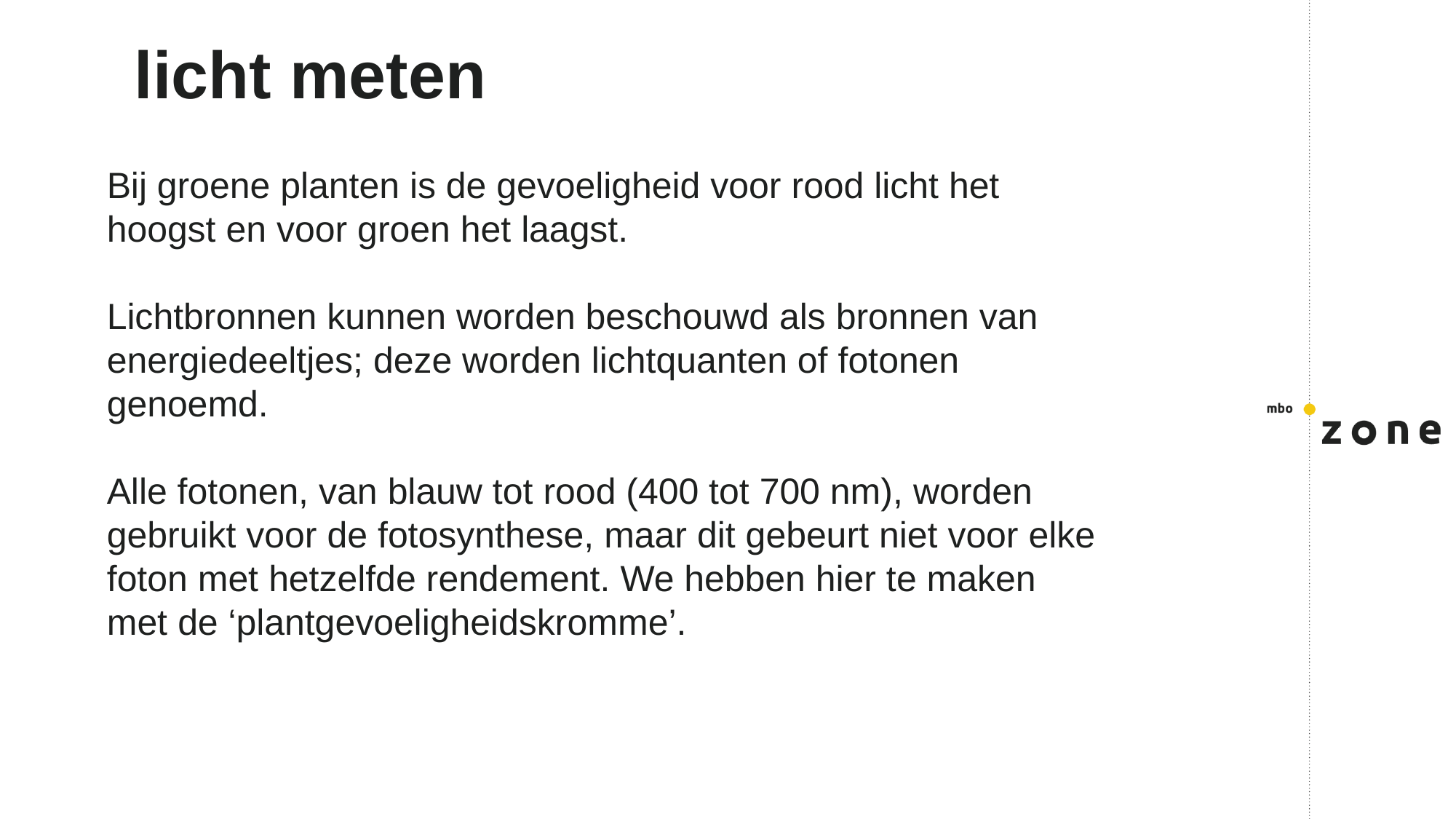

# licht meten
Bij groene planten is de gevoeligheid voor rood licht het hoogst en voor groen het laagst.

Lichtbronnen kunnen worden beschouwd als bronnen van energiedeeltjes; deze worden lichtquanten of fotonen genoemd.

Alle fotonen, van blauw tot rood (400 tot 700 nm), worden gebruikt voor de fotosynthese, maar dit gebeurt niet voor elke foton met hetzelfde rendement. We hebben hier te maken met de ‘plantgevoeligheidskromme’.